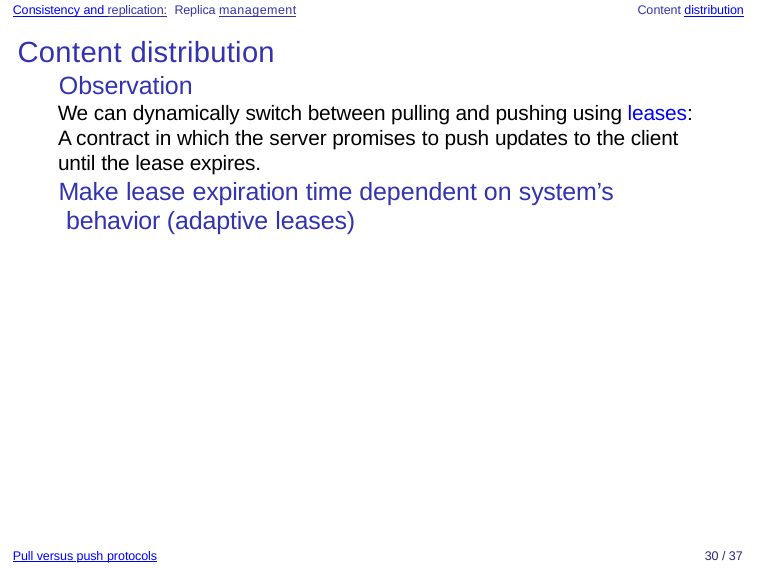

Consistency and replication: Replica management	Content distribution
# Content distribution
Observation
We can dynamically switch between pulling and pushing using leases:  A contract in which the server promises to push updates to the client  until the lease expires.
Make lease expiration time dependent on system’s  behavior (adaptive leases)
Pull versus push protocols
30 / 37